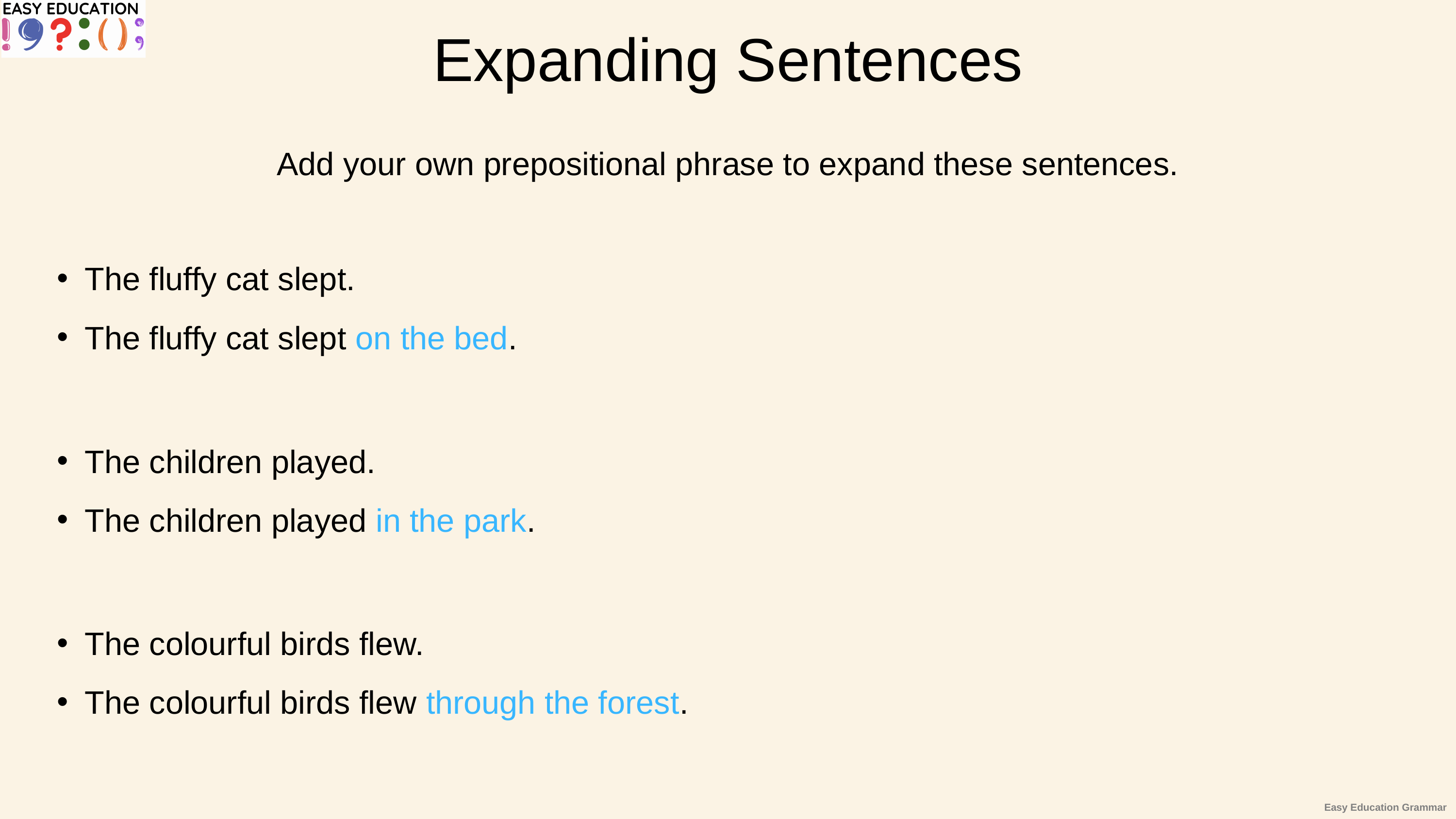

Expanding Sentences
Add your own prepositional phrase to expand these sentences.
The fluffy cat slept.
The fluffy cat slept on the bed.
The children played.
The children played in the park.
The colourful birds flew.
The colourful birds flew through the forest.